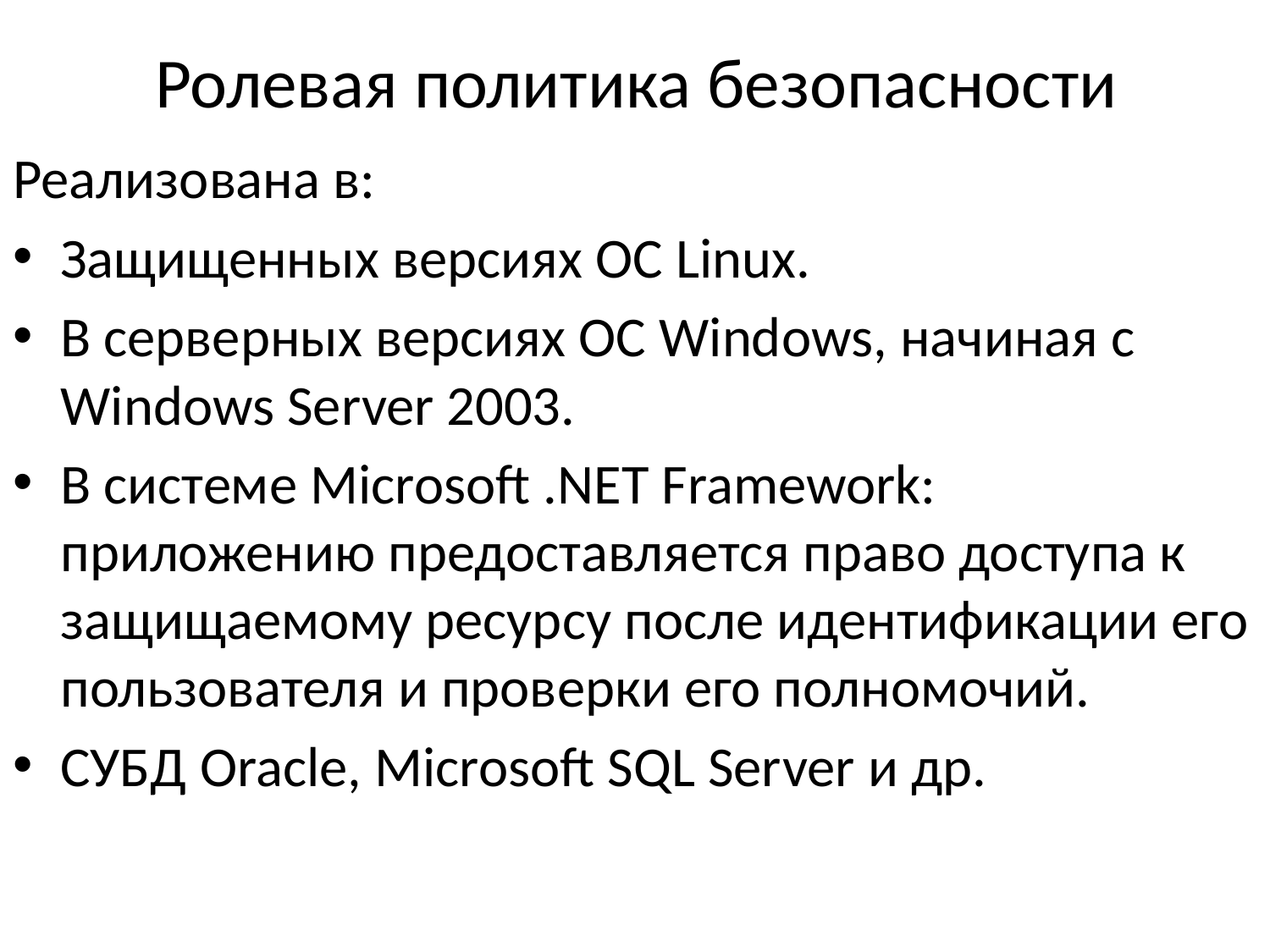

# Ролевая политика безопасности
Реализована в:
Защищенных версиях ОС Linux.
В серверных версиях ОС Windows, начиная с Windows Server 2003.
В системе Microsoft .NET Framework: приложению предоставляется право доступа к защищаемому ресурсу после идентификации его пользователя и проверки его полномочий.
СУБД Oracle, Microsoft SQL Server и др.